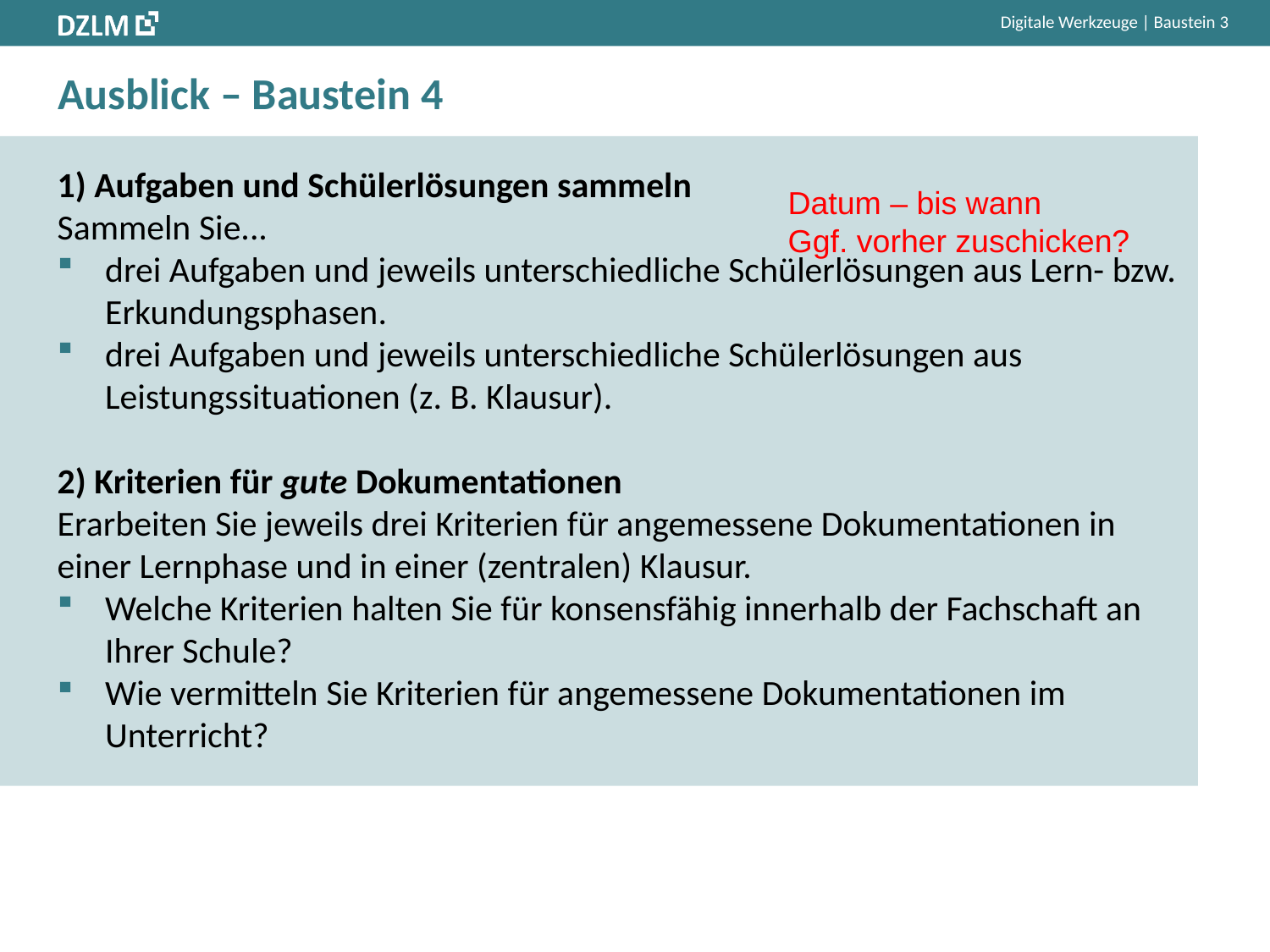

# Ausblick – Baustein 4

1) Aufgaben und Schülerlösungen sammeln
Sammeln Sie...
drei Aufgaben und jeweils unterschiedliche Schülerlösungen aus Lern- bzw. Erkundungsphasen.
drei Aufgaben und jeweils unterschiedliche Schülerlösungen aus Leistungssituationen (z. B. Klausur).
Datum – bis wann
Ggf. vorher zuschicken?
2) Kriterien für gute Dokumentationen
Erarbeiten Sie jeweils drei Kriterien für angemessene Dokumentationen in einer Lernphase und in einer (zentralen) Klausur.
Welche Kriterien halten Sie für konsensfähig innerhalb der Fachschaft an Ihrer Schule?
Wie vermitteln Sie Kriterien für angemessene Dokumentationen im Unterricht?